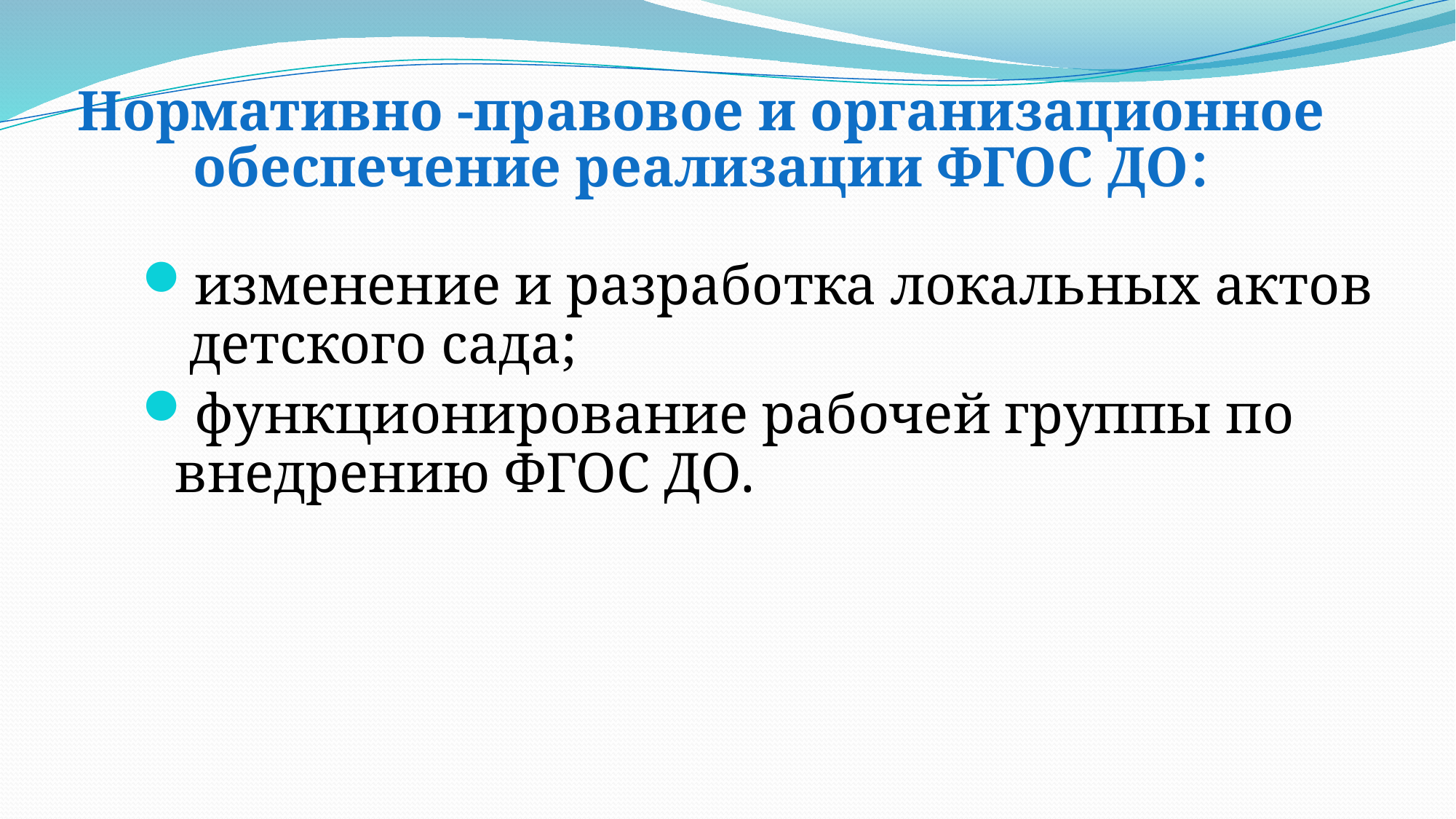

# Нормативно -правовое и организационное обеспечение реализации ФГОС ДО:
изменение и разработка локальных актов  детского сада;
функционирование рабочей группы по внедрению ФГОС ДО.